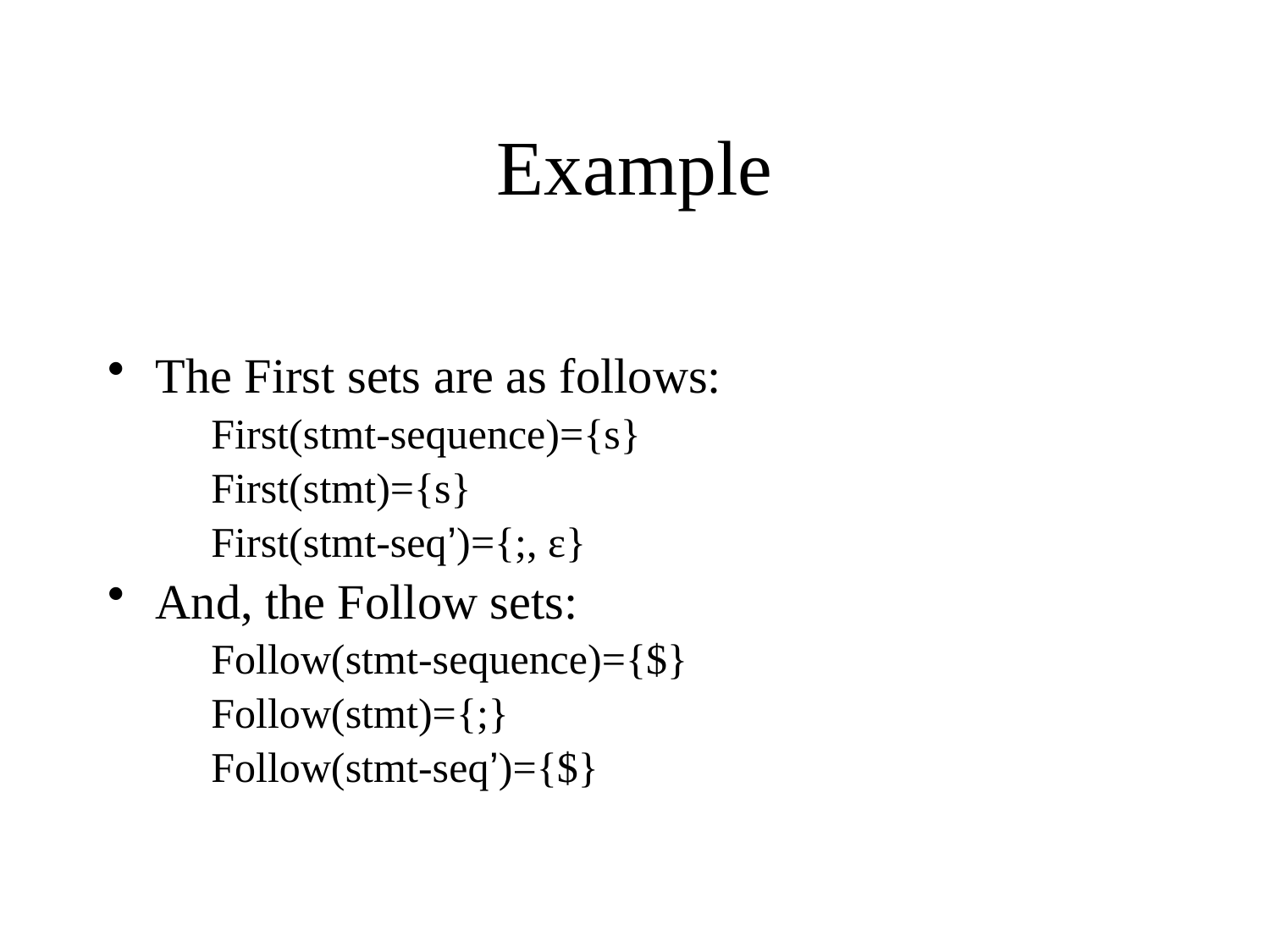

# Example

The First sets are as follows:
	First(stmt-sequence)={s}
	First(stmt)={s}
	First(stmt-seq’)={;, ε}
And, the Follow sets:
	Follow(stmt-sequence)={$}
	Follow(stmt)={;}
	Follow(stmt-seq’)={$}